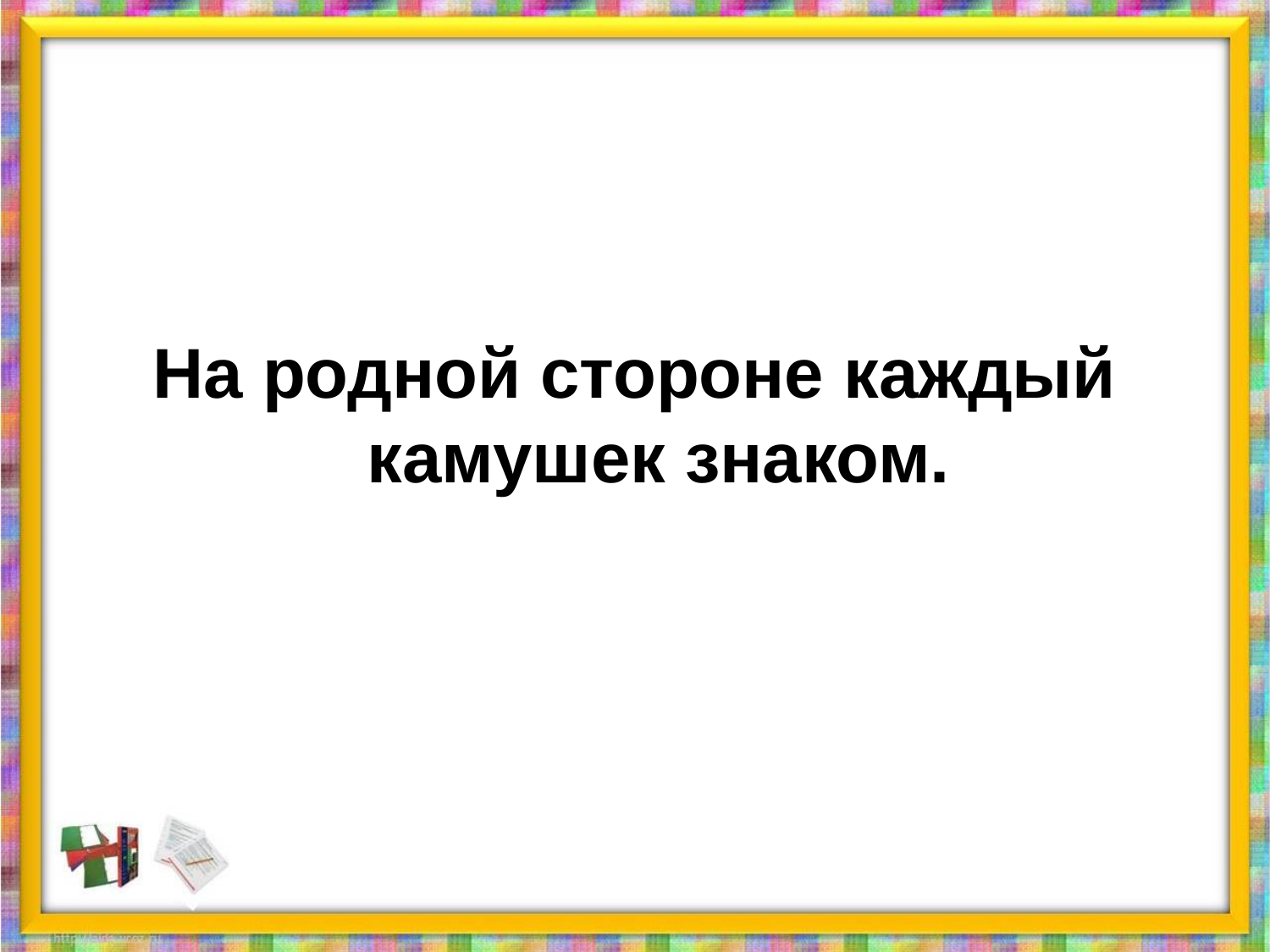

#

На родной стороне каждый камушек знаком.